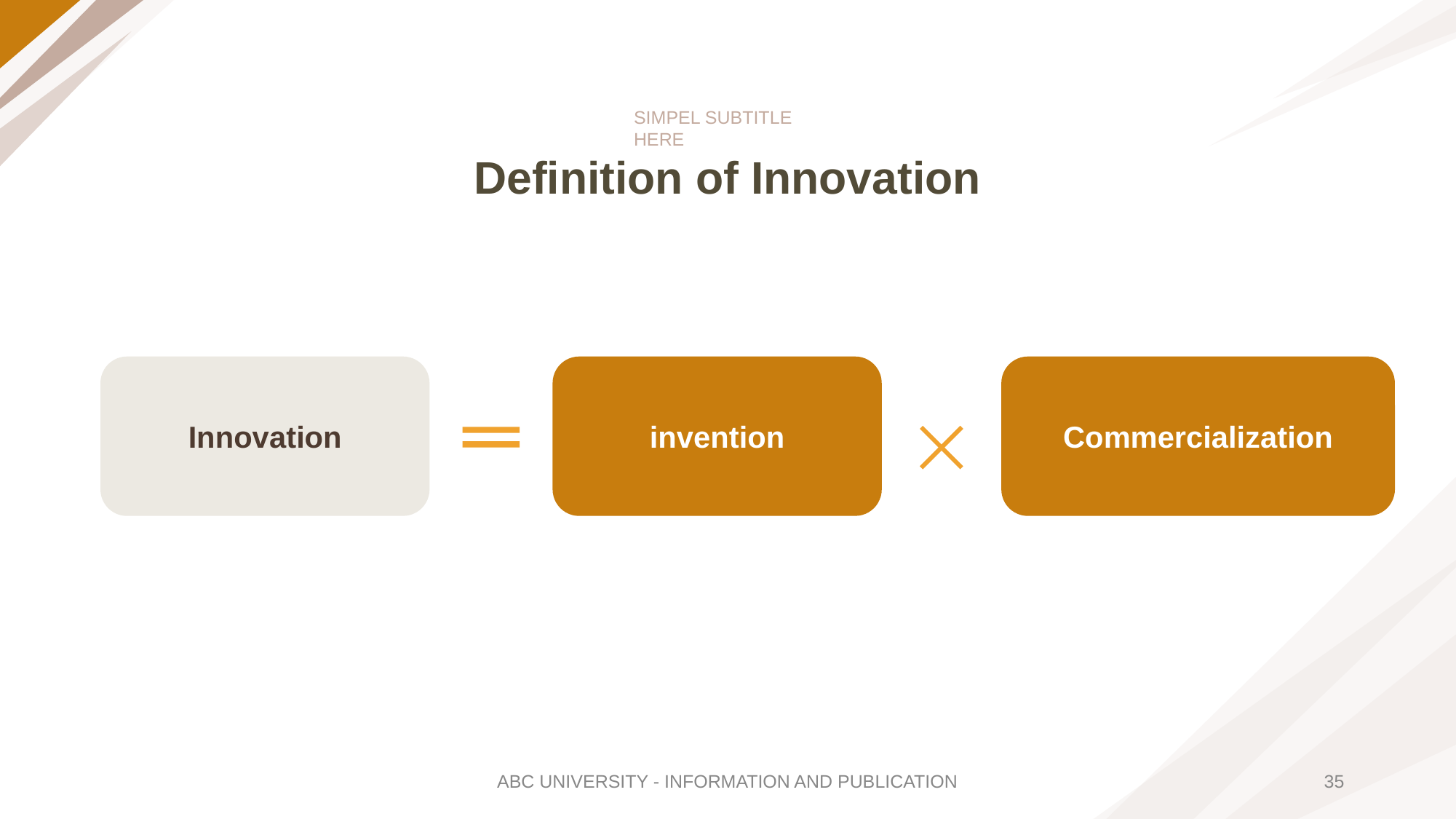

SIMPEL SUBTITLE HERE
# Definition of Innovation
Innovation
invention
Commercialization

ABC UNIVERSITY - INFORMATION AND PUBLICATION
35